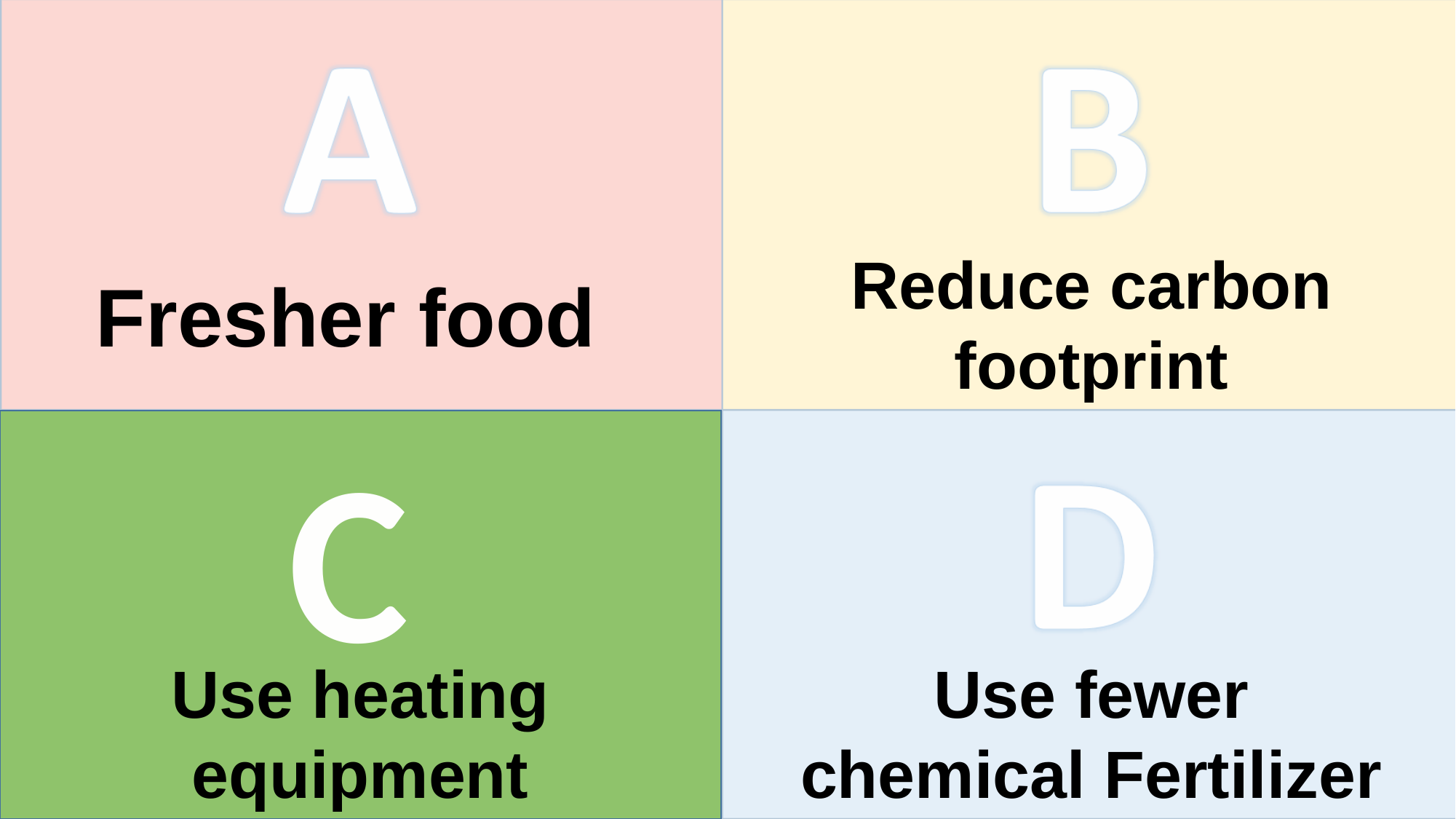

Reduce carbon footprint
Fresher food
C

Use heating equipment
Use heating equipment
Use fewer chemical Fertilizer